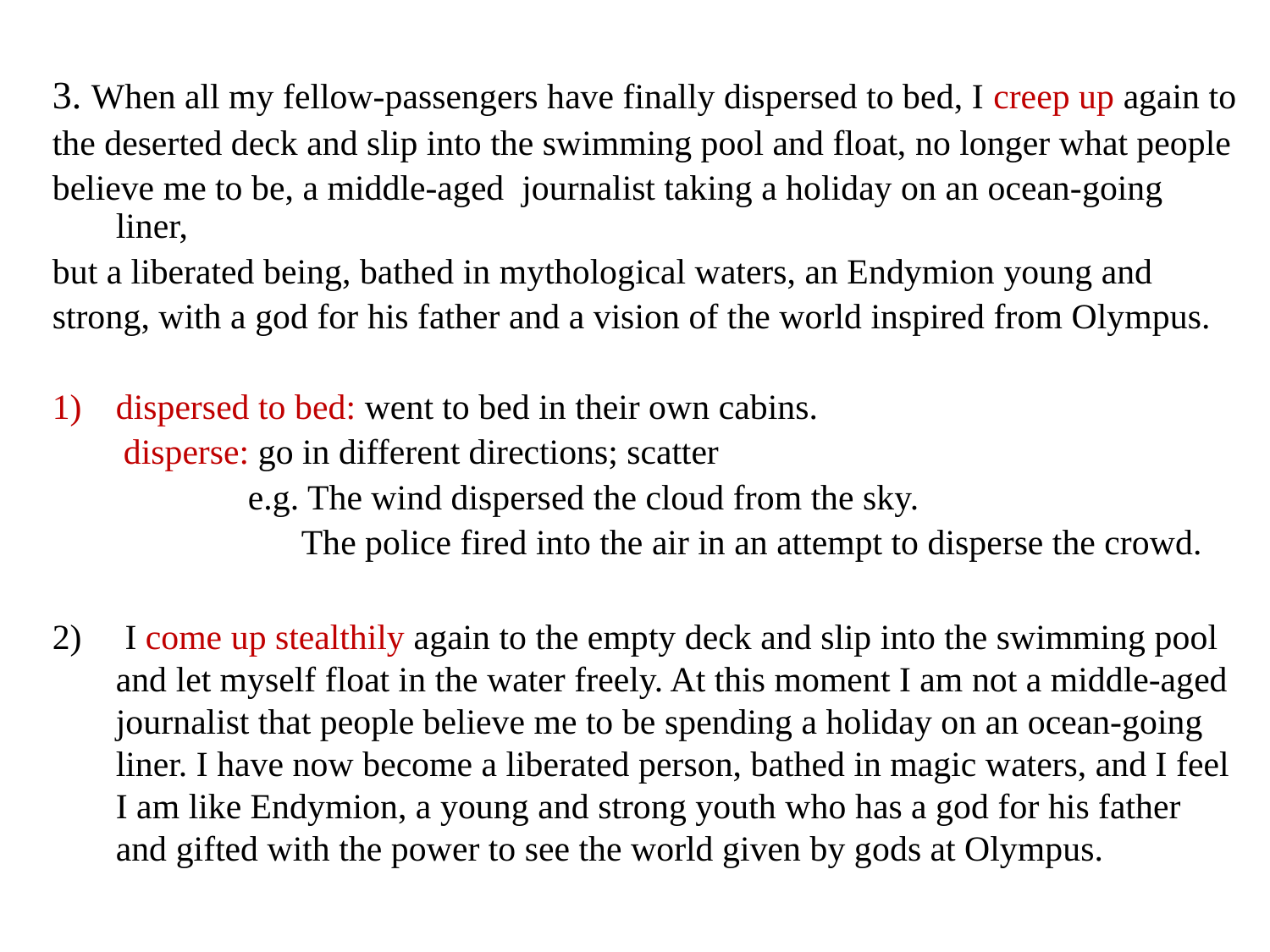

3. When all my fellow-passengers have finally dispersed to bed, I creep up again to
the deserted deck and slip into the swimming pool and float, no longer what people
believe me to be, a middle-aged  journalist taking a holiday on an ocean-going liner,
but a liberated being, bathed in mythological waters, an Endymion young and
strong, with a god for his father and a vision of the world inspired from Olympus.

dispersed to bed: went to bed in their own cabins.
        disperse: go in different directions; scatter
                      e.g. The wind dispersed the cloud from the sky.
                            The police fired into the air in an attempt to disperse the crowd.

 I come up stealthily again to the empty deck and slip into the swimming pool and let myself float in the water freely. At this moment I am not a middle-aged journalist that people believe me to be spending a holiday on an ocean-going liner. I have now become a liberated person, bathed in magic waters, and I feel I am like Endymion, a young and strong youth who has a god for his father and gifted with the power to see the world given by gods at Olympus.